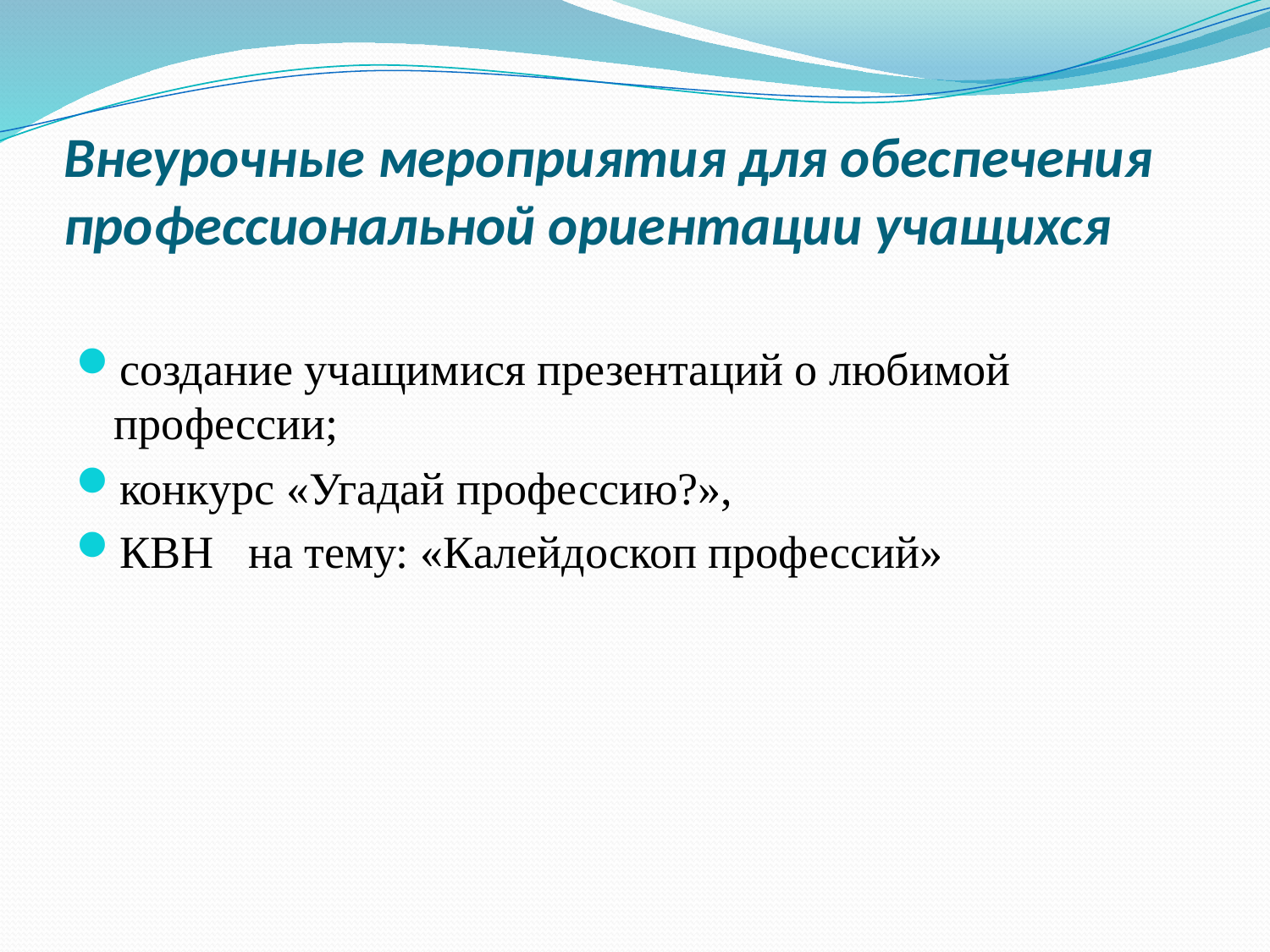

# Внеурочные мероприятия для обеспечения профессиональной ориентации учащихся

создание учащимися презентаций о любимой профессии;
конкурс «Угадай профессию?»,
КВН   на тему: «Калейдоскоп профессий»